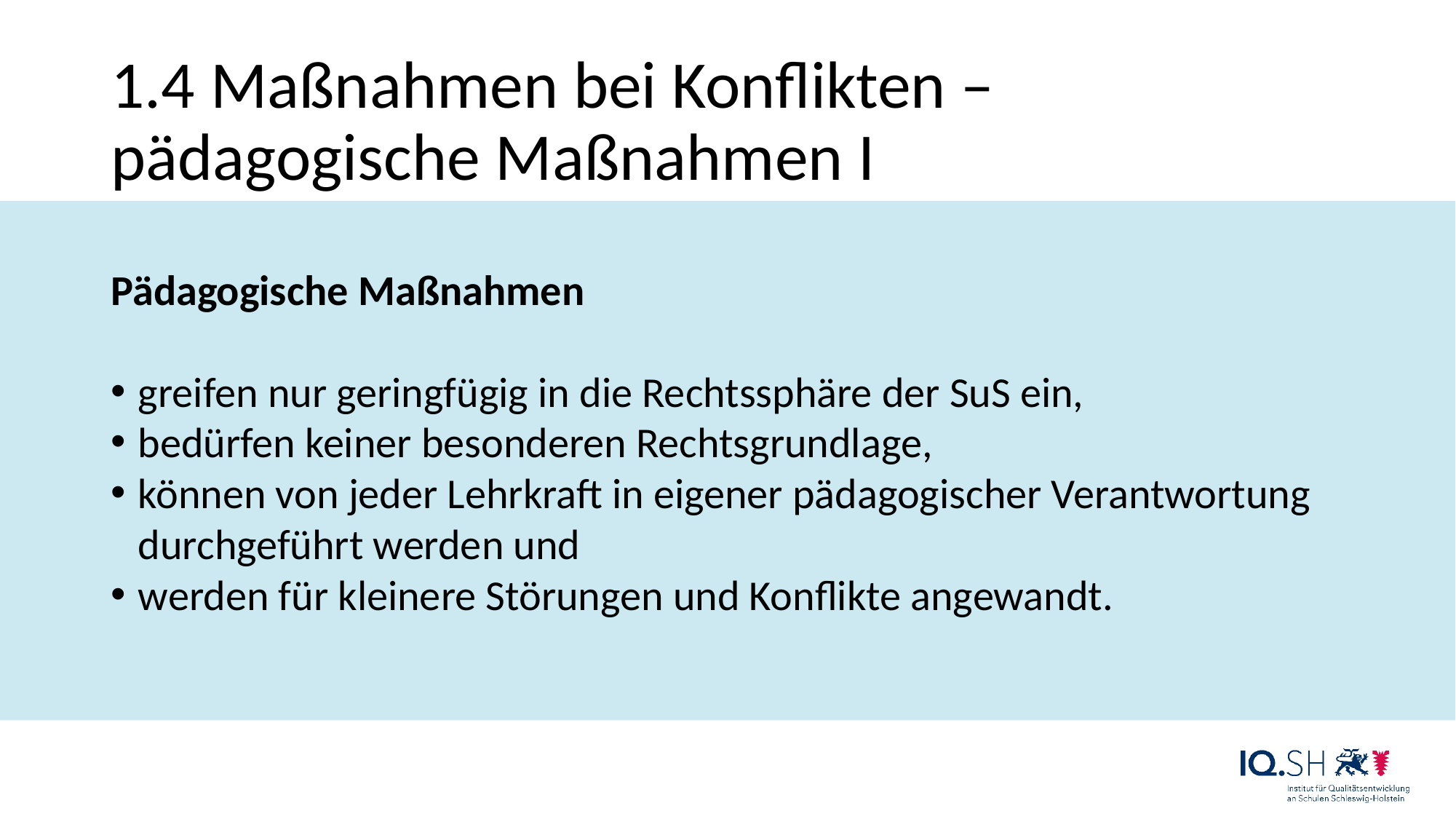

# 1.4 Maßnahmen bei Konflikten – pädagogische Maßnahmen I
Pädagogische Maßnahmen

greifen nur geringfügig in die Rechtssphäre der SuS ein,
bedürfen keiner besonderen Rechtsgrundlage,
können von jeder Lehrkraft in eigener pädagogischer Verantwortung durchgeführt werden und
werden für kleinere Störungen und Konflikte angewandt.